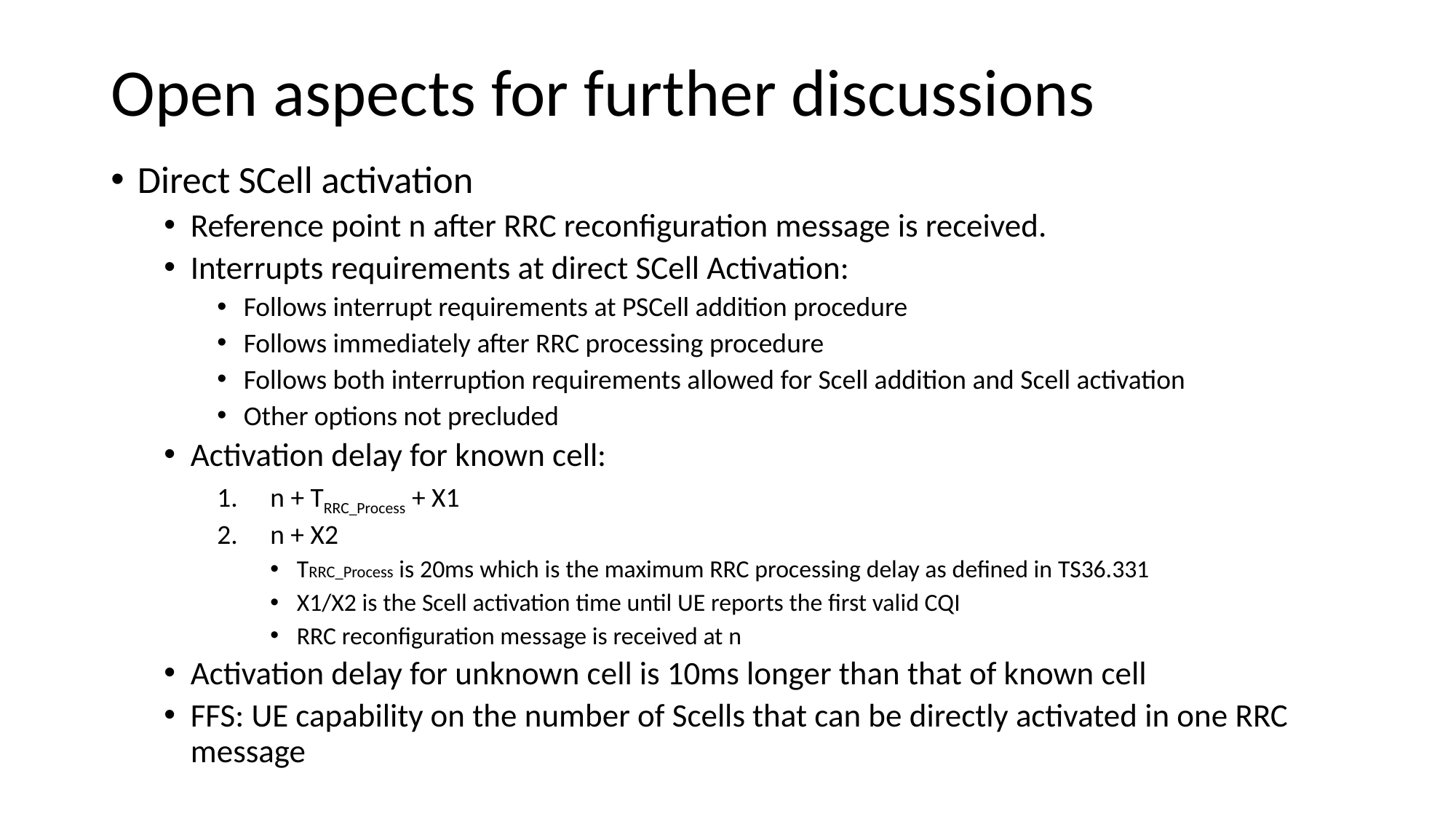

# Open aspects for further discussions
Direct SCell activation
Reference point n after RRC reconfiguration message is received.
Interrupts requirements at direct SCell Activation:
Follows interrupt requirements at PSCell addition procedure
Follows immediately after RRC processing procedure
Follows both interruption requirements allowed for Scell addition and Scell activation
Other options not precluded
Activation delay for known cell:
n + TRRC_Process + X1
n + X2
TRRC_Process is 20ms which is the maximum RRC processing delay as defined in TS36.331
X1/X2 is the Scell activation time until UE reports the first valid CQI
RRC reconfiguration message is received at n
Activation delay for unknown cell is 10ms longer than that of known cell
FFS: UE capability on the number of Scells that can be directly activated in one RRC message